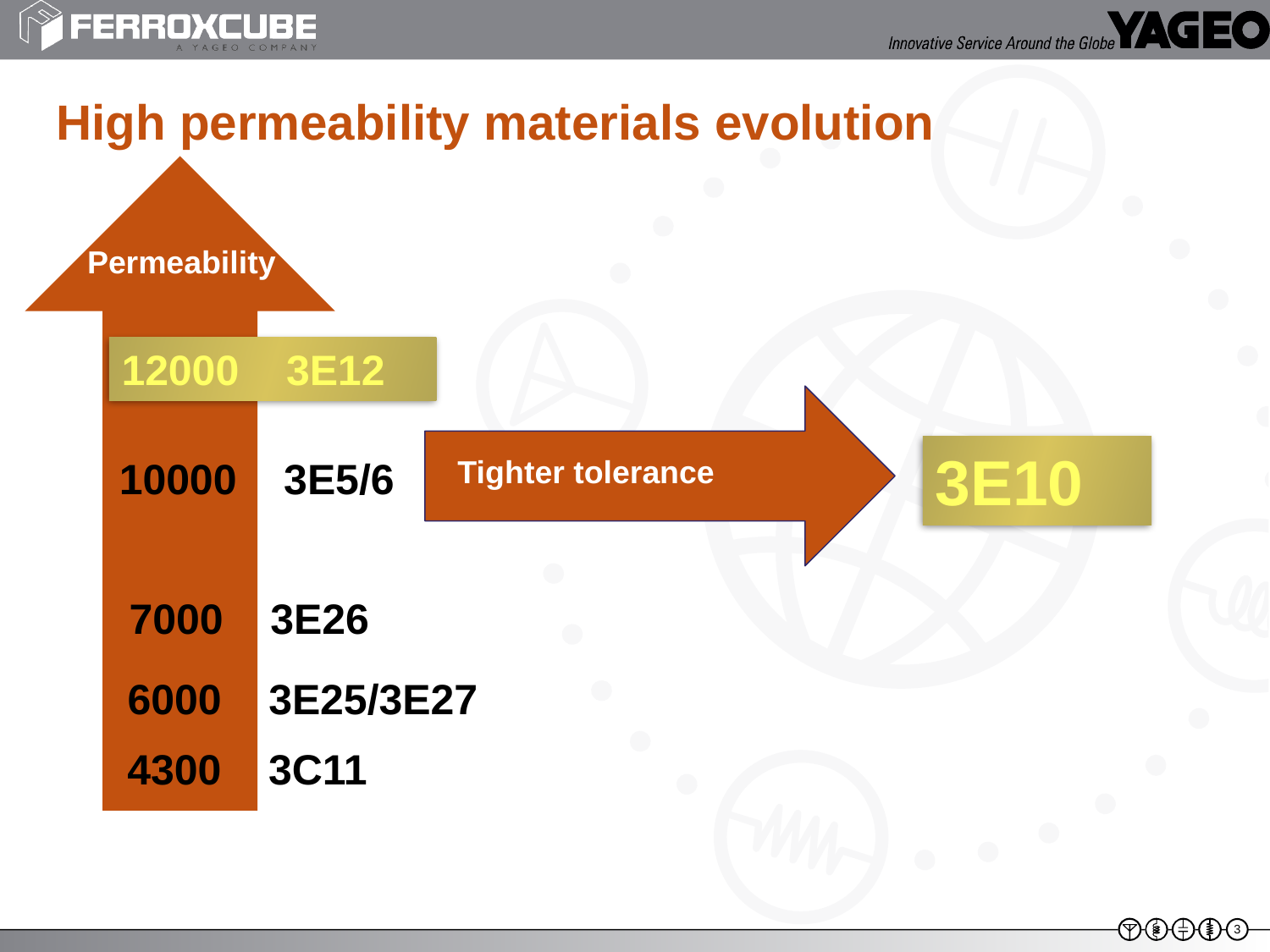

# High permeability materials evolution

Permeability
12000    3E12

Tighter tolerance
3E10
 10000    3E5/6
 7000    3E26
6000    3E25/3E27
4300    3C11